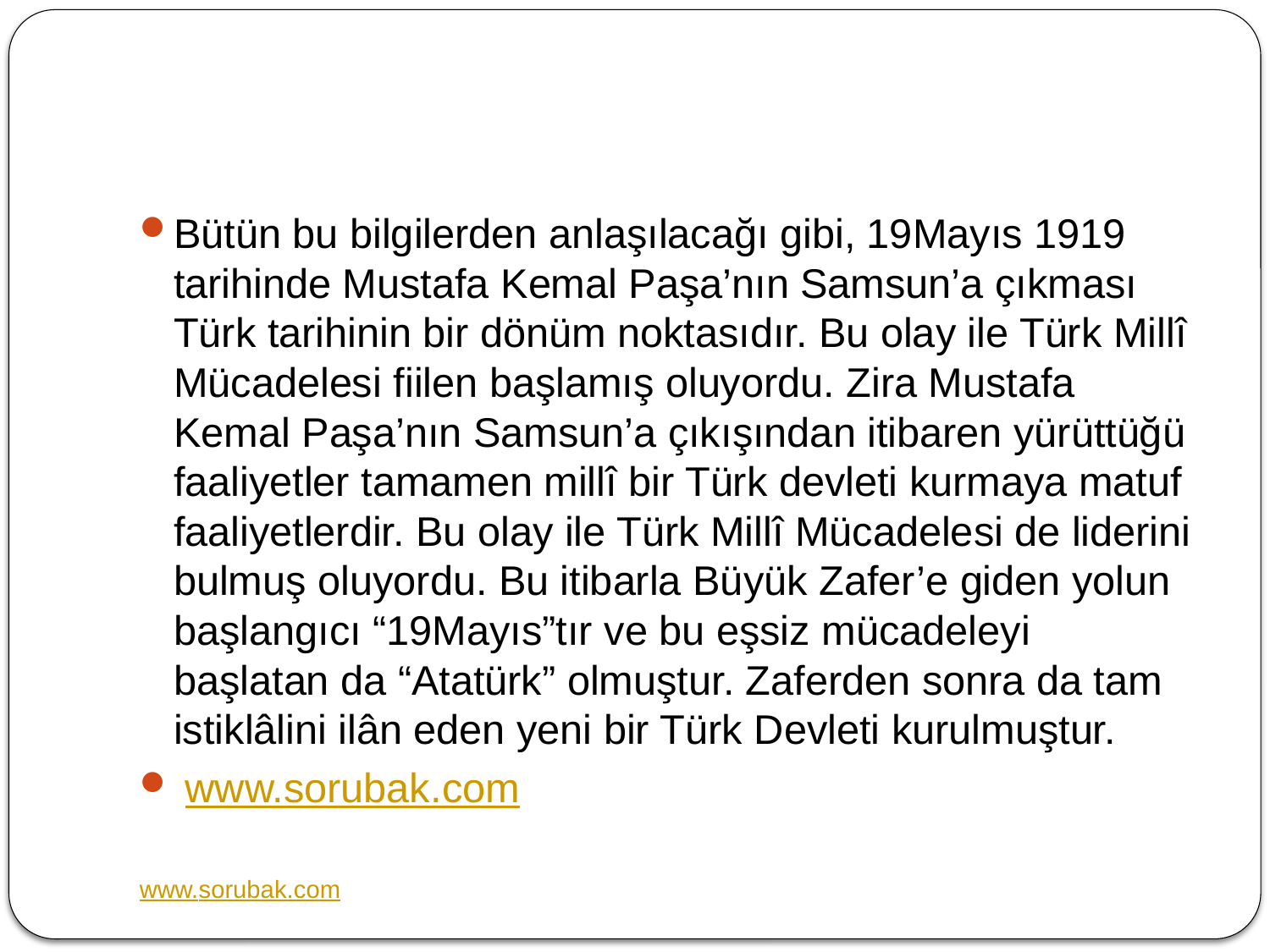

#
Bütün bu bilgilerden anlaşılacağı gibi, 19Mayıs 1919 tarihinde Mustafa Kemal Paşa’nın Samsun’a çıkması Türk tarihinin bir dönüm noktasıdır. Bu olay ile Türk Millî Mücadelesi fiilen başlamış oluyordu. Zira Mustafa Kemal Paşa’nın Samsun’a çıkışından itibaren yürüttüğü faaliyetler tamamen millî bir Türk devleti kurmaya matuf faaliyetlerdir. Bu olay ile Türk Millî Mücadelesi de liderini bulmuş oluyordu. Bu itibarla Büyük Zafer’e giden yolun başlangıcı “19Mayıs”tır ve bu eşsiz mücadeleyi başlatan da “Atatürk” olmuştur. Zaferden sonra da tam istiklâlini ilân eden yeni bir Türk Devleti kurulmuştur.
 www.sorubak.com

www.sorubak.com